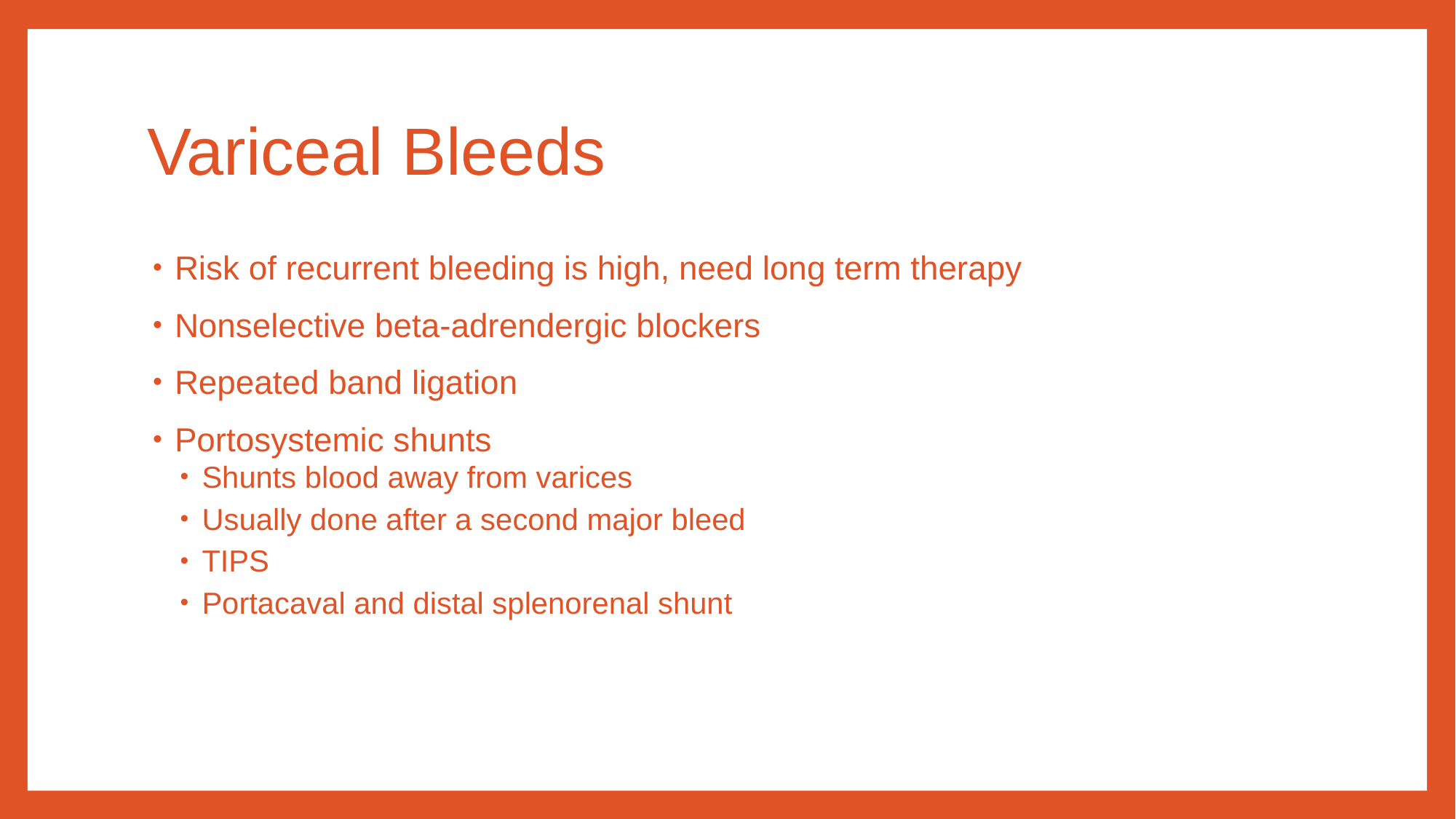

# Variceal Bleeds
Risk of recurrent bleeding is high, need long term therapy
Nonselective beta-adrendergic blockers
Repeated band ligation
Portosystemic shunts
Shunts blood away from varices
Usually done after a second major bleed
TIPS
Portacaval and distal splenorenal shunt